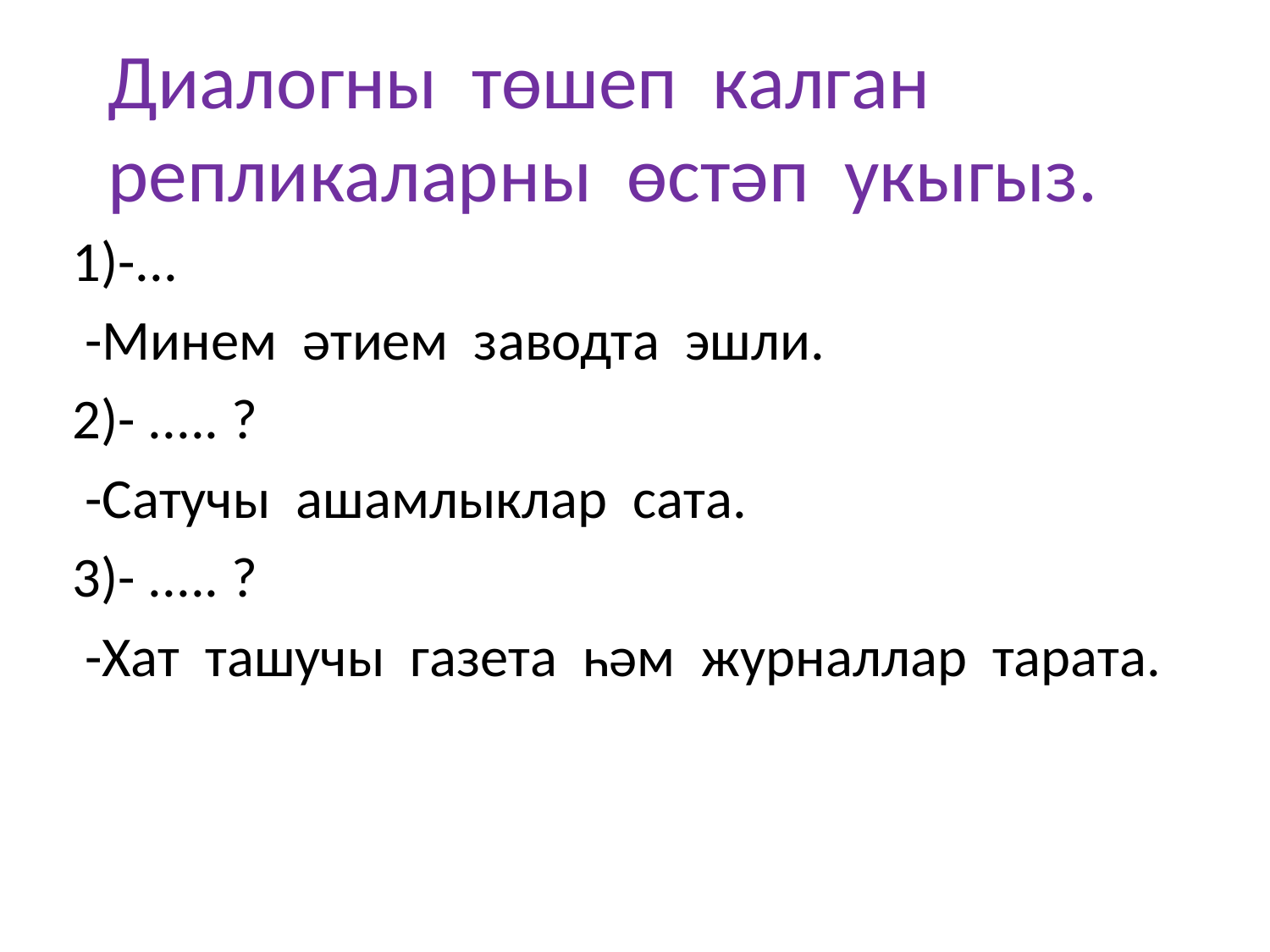

# Диалогны  төшеп  калган репликаларны  өстәп  укыгыз.
1)-...
 -Минем  әтием  заводта  эшли.
2)- ..... ?
 -Сатучы  ашамлыклар  сата.
3)- ..... ?
 -Хат  ташучы  газета  һәм  журналлар  тарата.